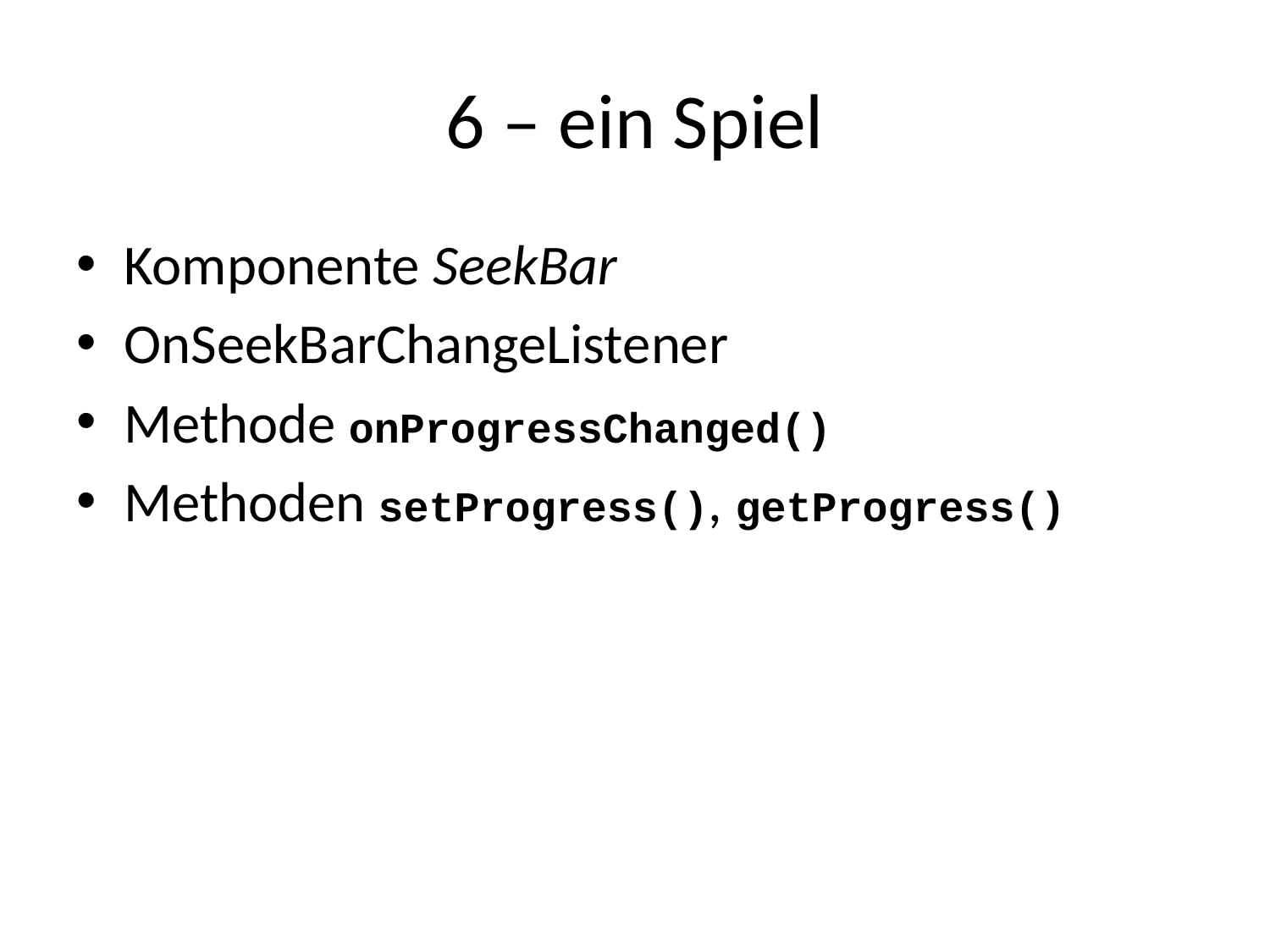

# 6 – ein Spiel
Komponente SeekBar
OnSeekBarChangeListener
Methode onProgressChanged()
Methoden setProgress(), getProgress()